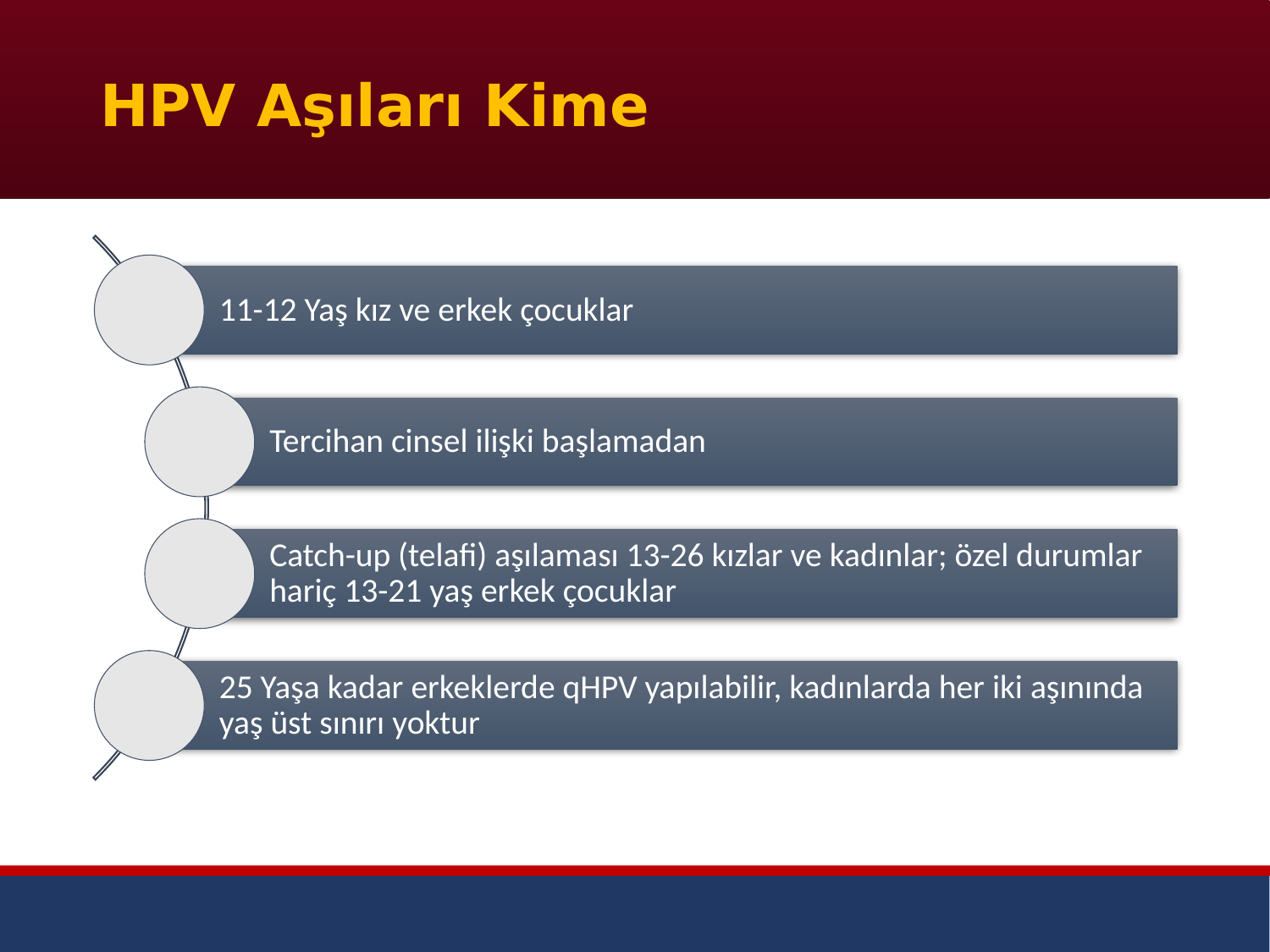

# HPV Aşıları Kime
11-12 Yaş kız ve erkek çocuklar
Tercihan cinsel ilişki başlamadan
Catch-up (telafi) aşılaması 13-26 kızlar ve kadınlar; özel durumlar hariç 13-21 yaş erkek çocuklar
25 Yaşa kadar erkeklerde qHPV yapılabilir, kadınlarda her iki aşınında  yaş üst sınırı yoktur